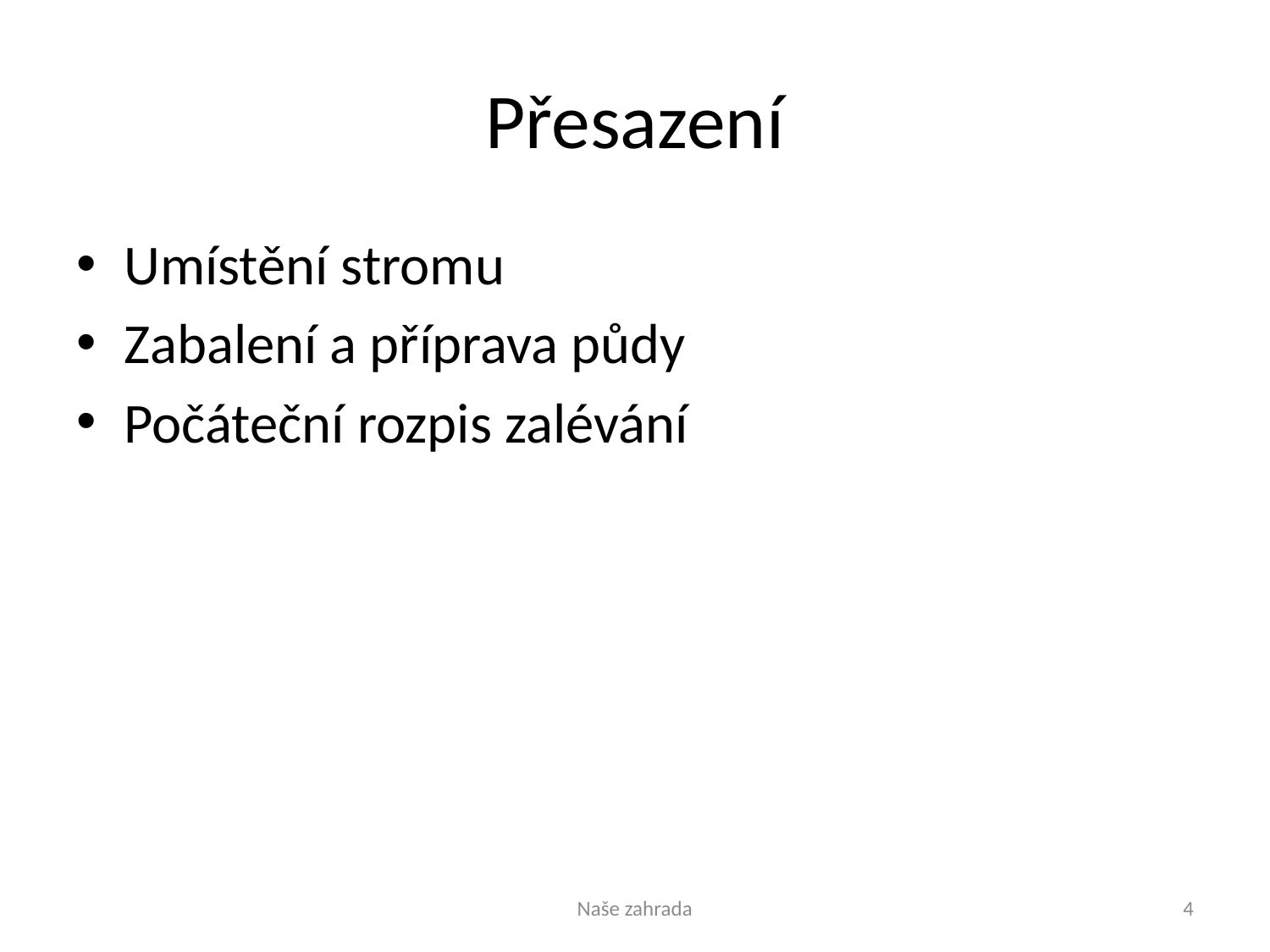

# Přesazení
Umístění stromu
Zabalení a příprava půdy
Počáteční rozpis zalévání
Naše zahrada
4